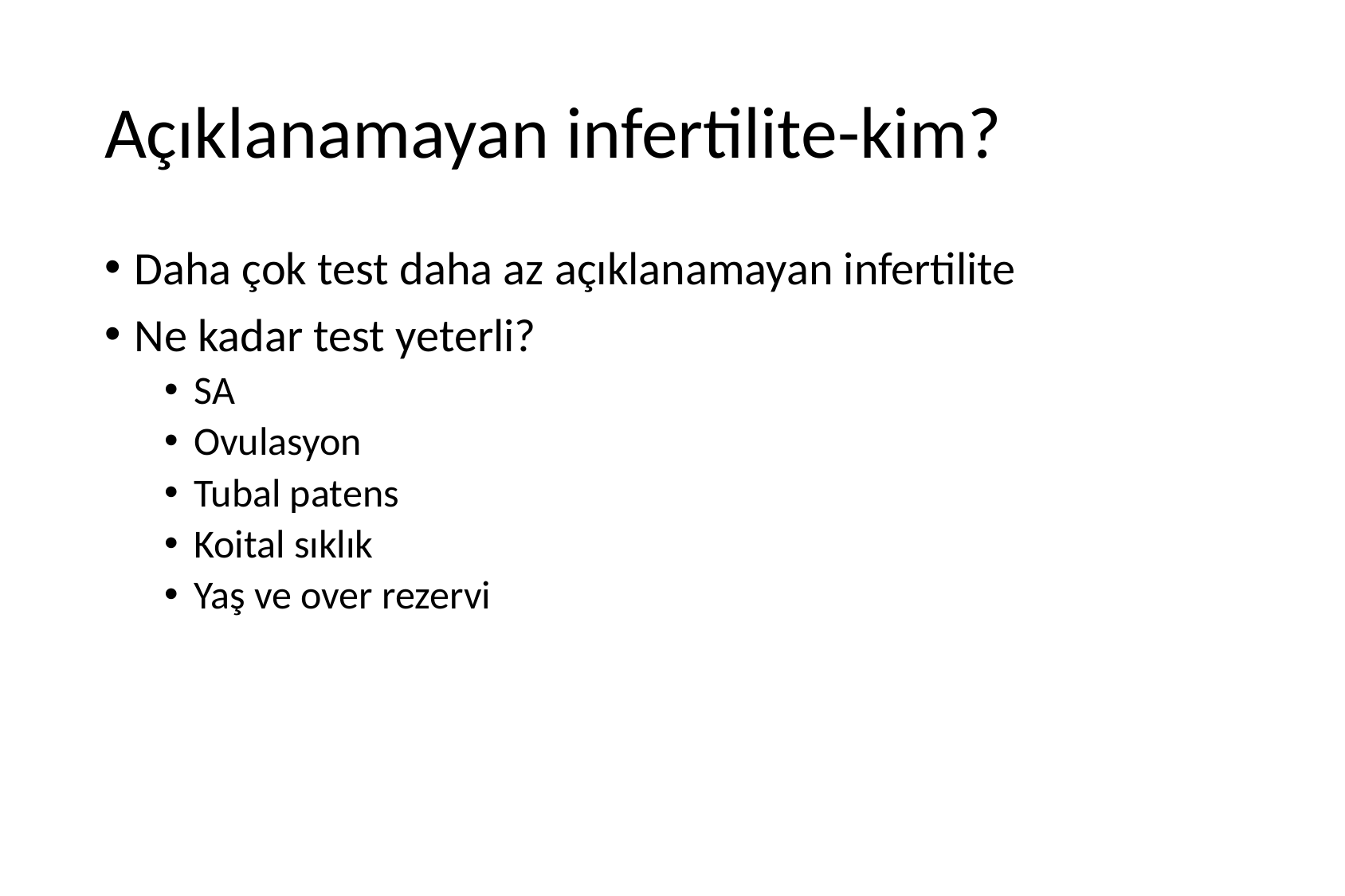

# Açıklanamayan infertilite-kim?
Daha çok test daha az açıklanamayan infertilite
Ne kadar test yeterli?
SA
Ovulasyon
Tubal patens
Koital sıklık
Yaş ve over rezervi